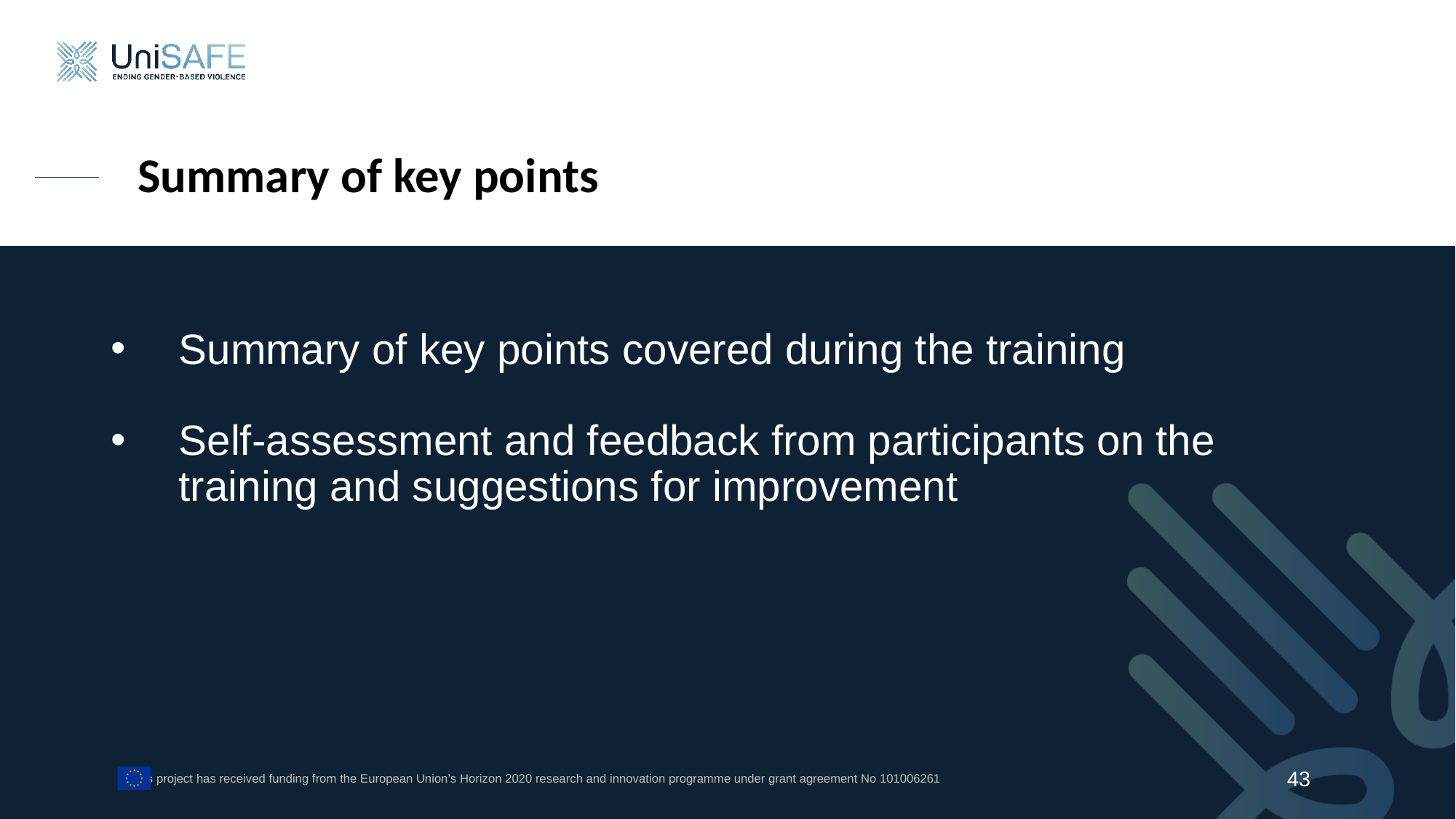

# Summary of key points
Summary of key points covered during the training

Self-assessment and feedback from participants on the training and suggestions for improvement